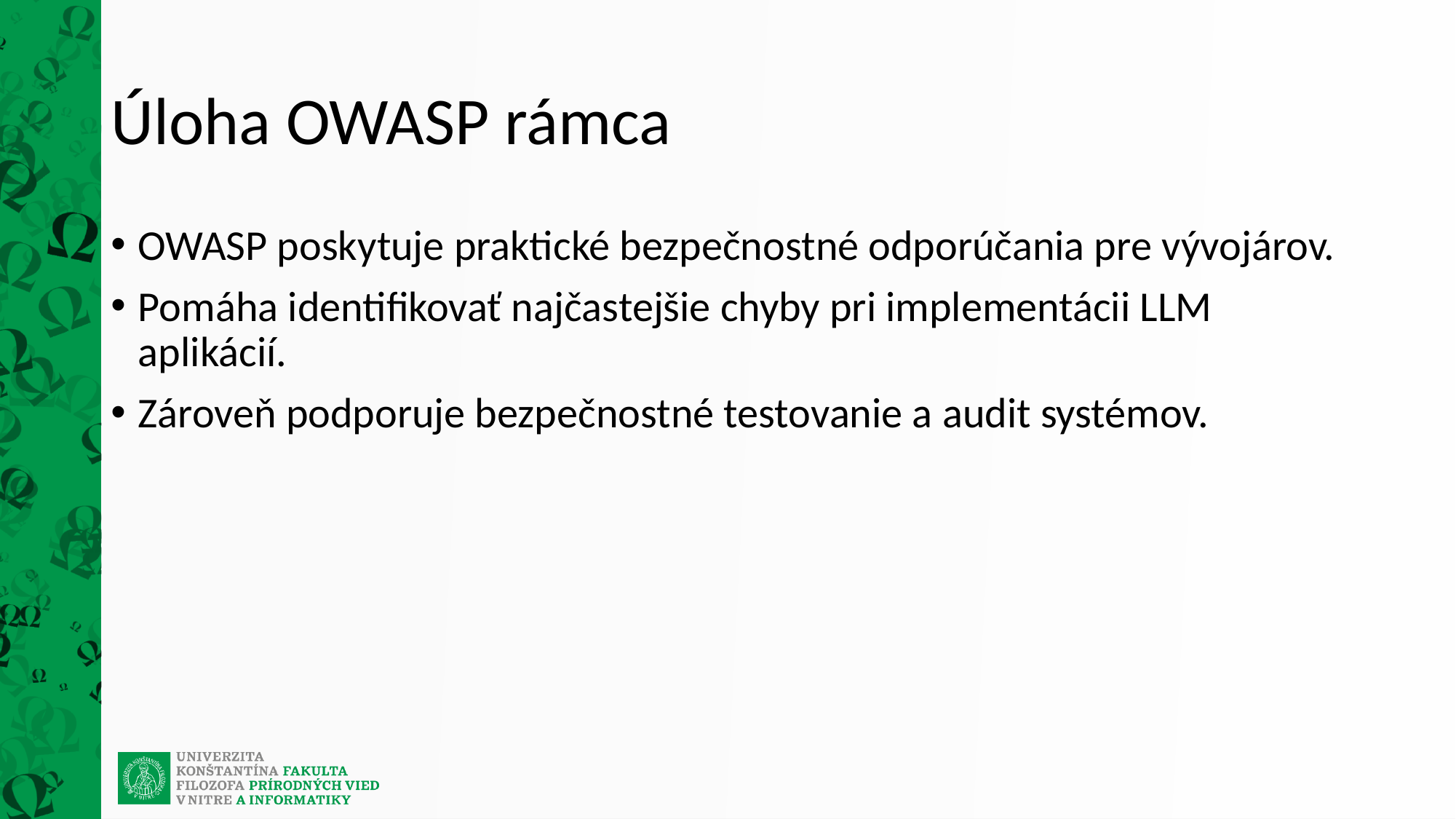

# Úloha OWASP rámca
OWASP poskytuje praktické bezpečnostné odporúčania pre vývojárov.
Pomáha identifikovať najčastejšie chyby pri implementácii LLM aplikácií.
Zároveň podporuje bezpečnostné testovanie a audit systémov.